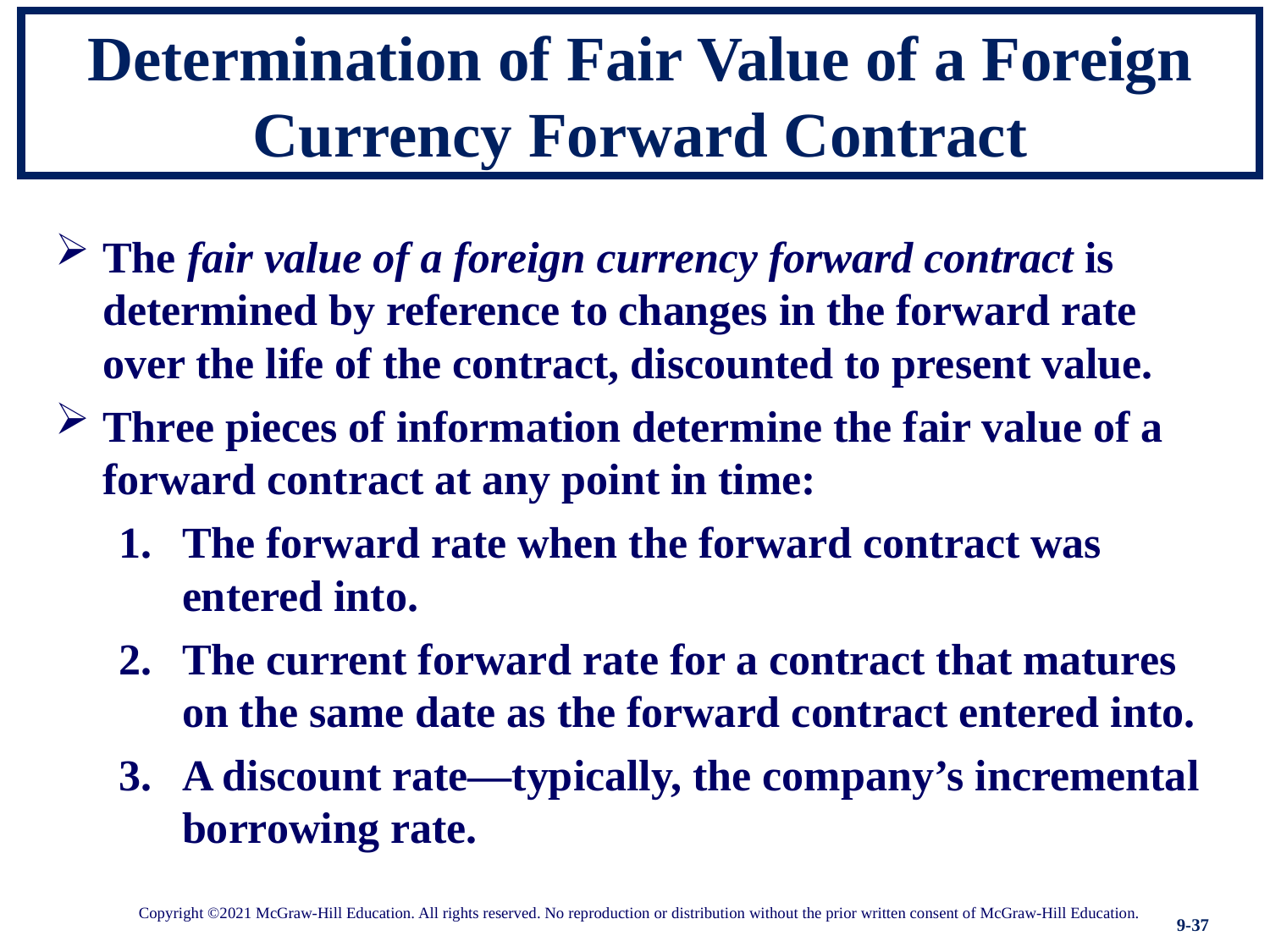

# Determination of Fair Value of a Foreign Currency Forward Contract
The fair value of a foreign currency forward contract is determined by reference to changes in the forward rate over the life of the contract, discounted to present value.
Three pieces of information determine the fair value of a forward contract at any point in time:
The forward rate when the forward contract was entered into.
The current forward rate for a contract that matures on the same date as the forward contract entered into.
A discount rate—typically, the company’s incremental borrowing rate.

Copyright ©2021 McGraw-Hill Education. All rights reserved. No reproduction or distribution without the prior written consent of McGraw-Hill Education.
9-37